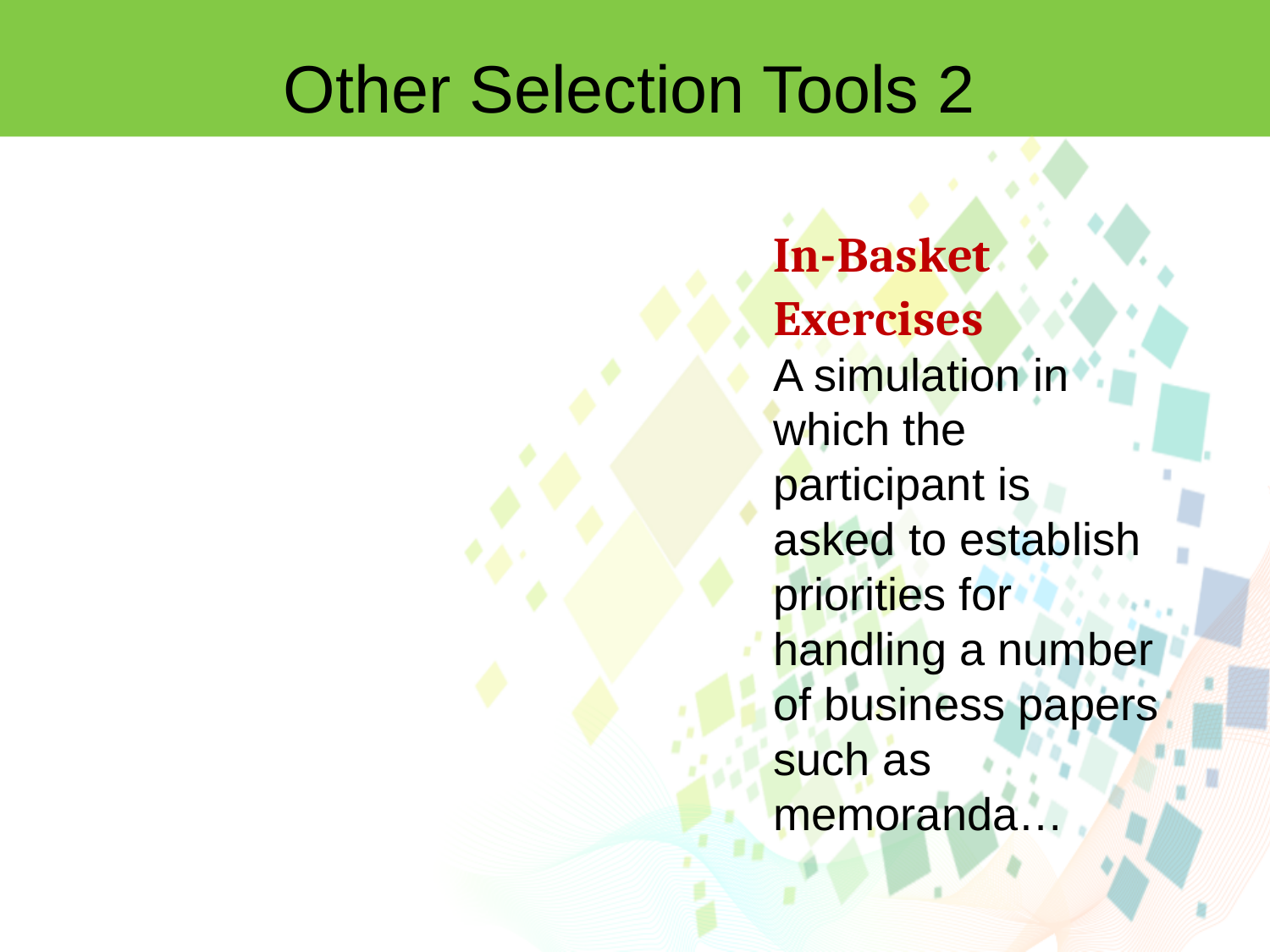

Other Selection Tools 2
In-Basket Exercises
A simulation in which the participant is asked to establish priorities for handling a number of business papers such as memoranda…